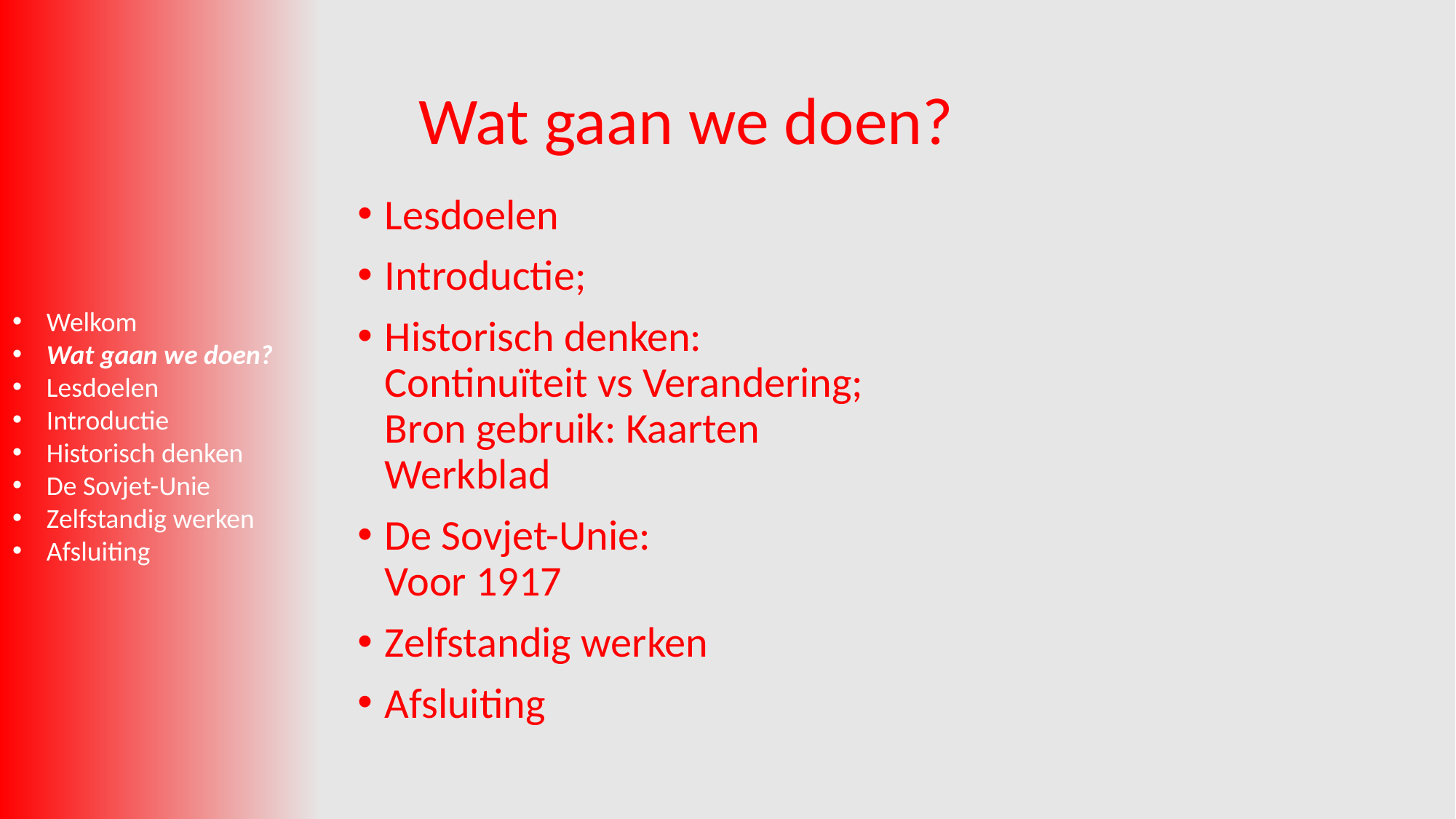

# Wat gaan we doen?
Lesdoelen
Introductie;
Historisch denken:
Continuïteit vs Verandering;
Bron gebruik: Kaarten
Werkblad
De Sovjet-Unie:
Voor 1917
Zelfstandig werken
Afsluiting

Welkom
Wat gaan we doen?
Lesdoelen
Introductie
Historisch denken
De Sovjet-Unie
Zelfstandig werken
Afsluiting